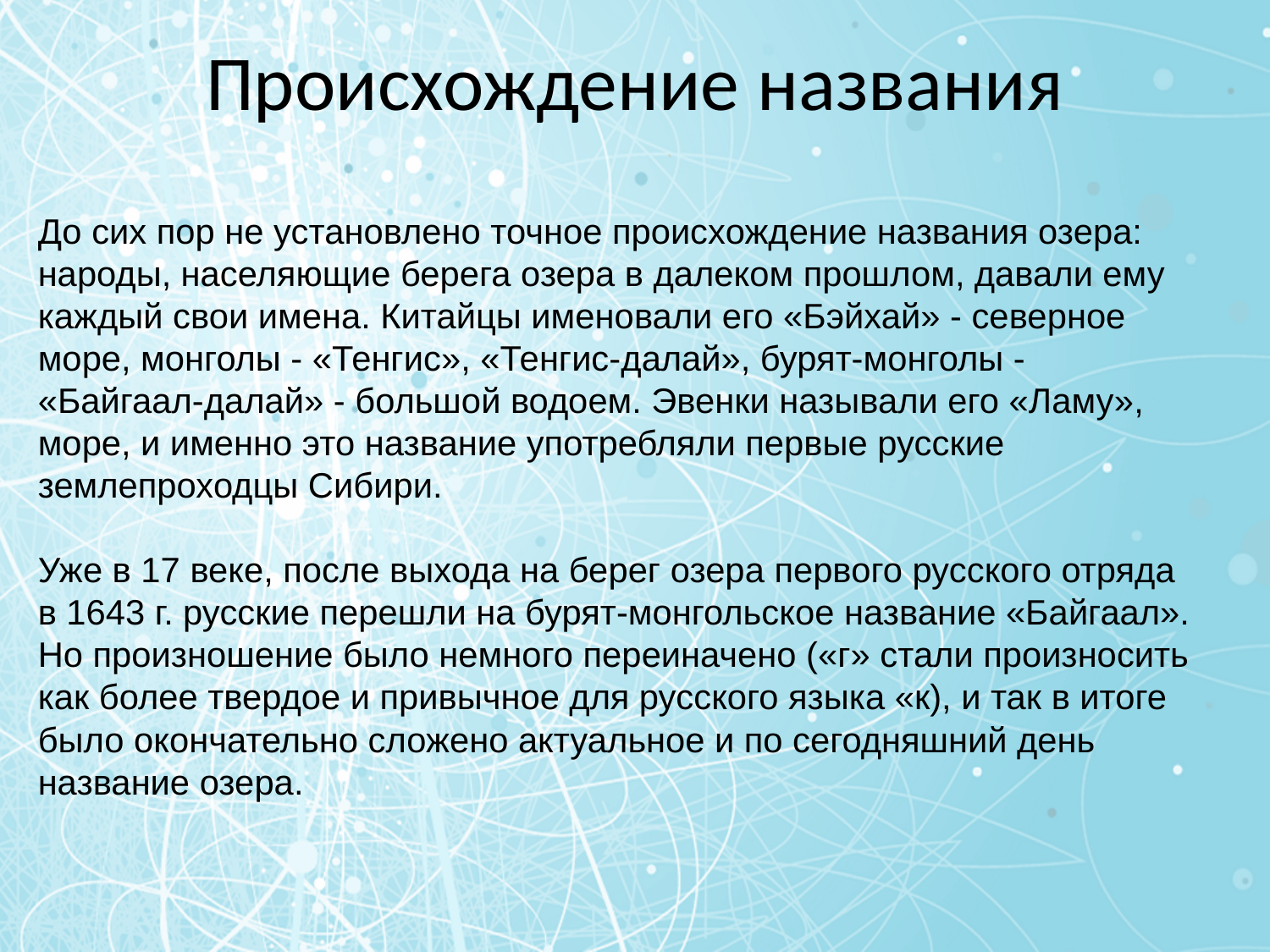

# Происхождение названия
До сих пор не установлено точное происхождение названия озера: народы, населяющие берега озера в далеком прошлом, давали ему каждый свои имена. Китайцы именовали его «Бэйхай» - северное море, монголы - «Тенгис», «Тенгис-далай», бурят-монголы - «Байгаал-далай» - большой водоем. Эвенки называли его «Ламу», море, и именно это название употребляли первые русские землепроходцы Сибири.

Уже в 17 веке, после выхода на берег озера первого русского отряда в 1643 г. русские перешли на бурят-монгольское название «Байгаал». Но произношение было немного переиначено («г» стали произносить как более твердое и привычное для русского языка «к), и так в итоге было окончательно сложено актуальное и по сегодняшний день название озера.